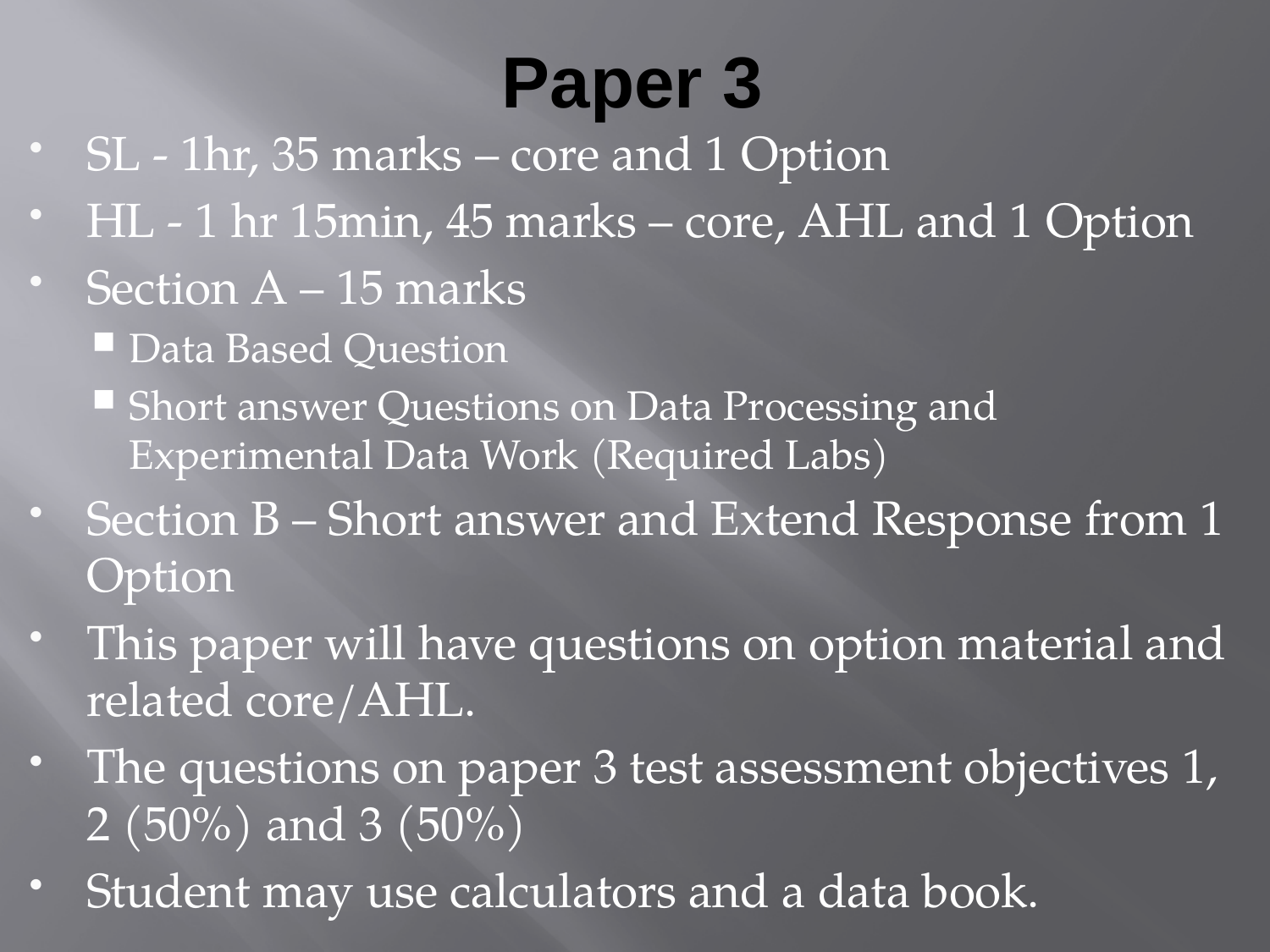

# Paper 3
SL - 1hr, 35 marks – core and 1 Option
HL - 1 hr 15min, 45 marks – core, AHL and 1 Option
Section A – 15 marks
Data Based Question
Short answer Questions on Data Processing and Experimental Data Work (Required Labs)
Section B – Short answer and Extend Response from 1 Option
This paper will have questions on option material and related core/AHL.
The questions on paper 3 test assessment objectives 1, 2 (50%) and 3 (50%)
Student may use calculators and a data book.